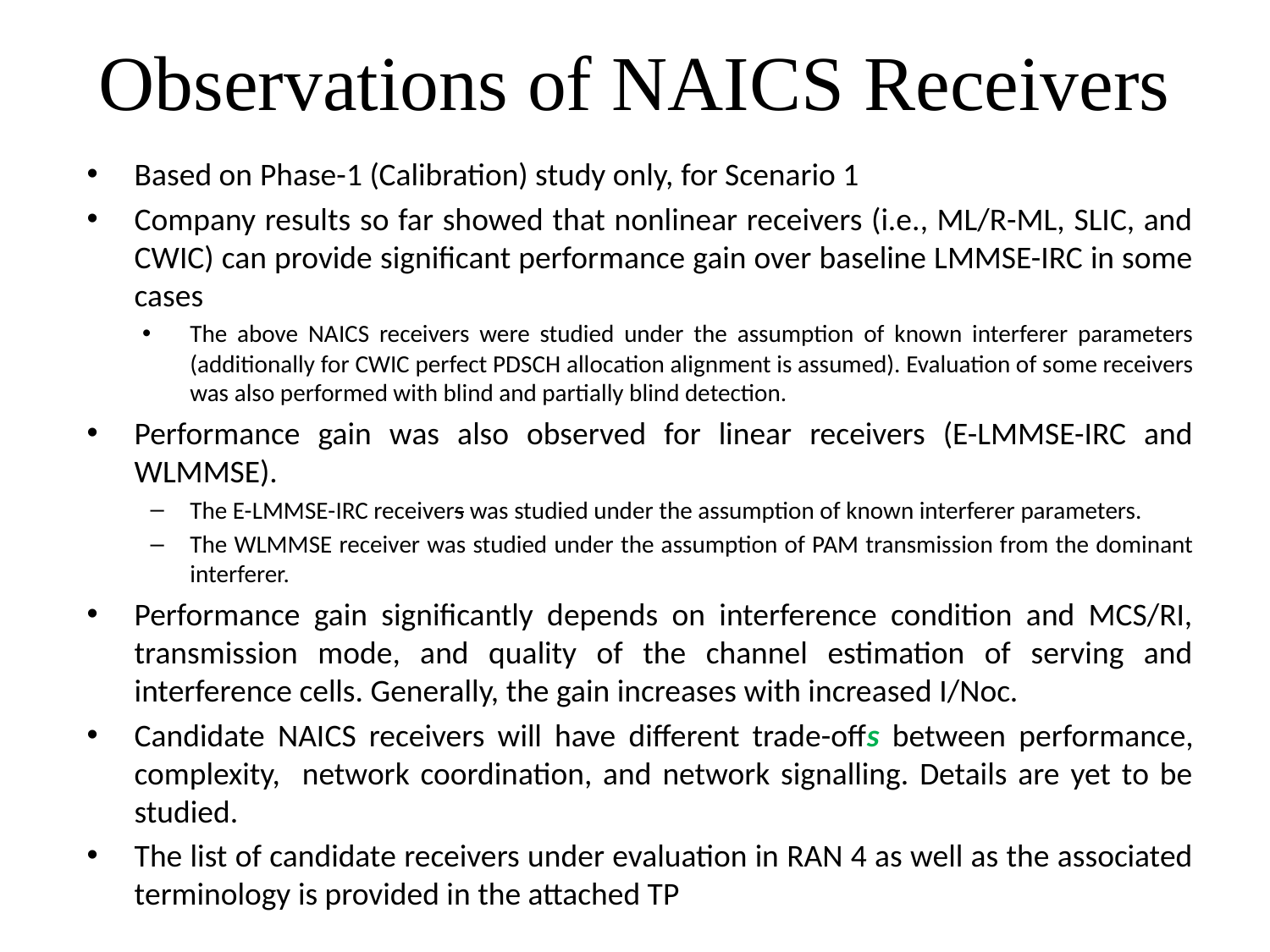

# Observations of NAICS Receivers
Based on Phase-1 (Calibration) study only, for Scenario 1
Company results so far showed that nonlinear receivers (i.e., ML/R-ML, SLIC, and CWIC) can provide significant performance gain over baseline LMMSE-IRC in some cases
The above NAICS receivers were studied under the assumption of known interferer parameters (additionally for CWIC perfect PDSCH allocation alignment is assumed). Evaluation of some receivers was also performed with blind and partially blind detection.
Performance gain was also observed for linear receivers (E-LMMSE-IRC and WLMMSE).
The E-LMMSE-IRC receivers was studied under the assumption of known interferer parameters.
The WLMMSE receiver was studied under the assumption of PAM transmission from the dominant interferer.
Performance gain significantly depends on interference condition and MCS/RI, transmission mode, and quality of the channel estimation of serving and interference cells. Generally, the gain increases with increased I/Noc.
Candidate NAICS receivers will have different trade-offs between performance, complexity,  network coordination, and network signalling. Details are yet to be studied.
The list of candidate receivers under evaluation in RAN 4 as well as the associated terminology is provided in the attached TP